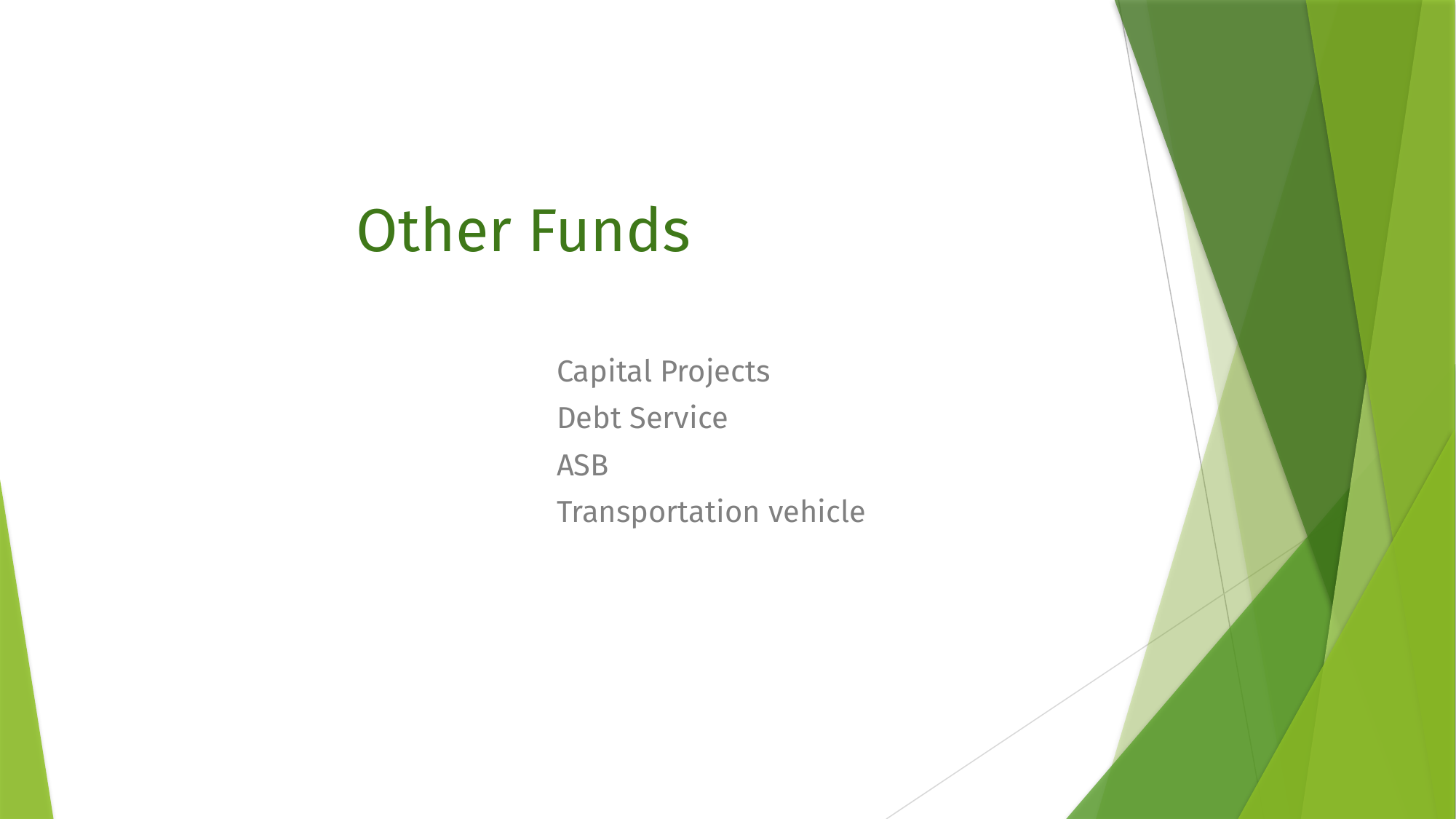

# Other Funds
Capital Projects
Debt Service
ASB
Transportation vehicle